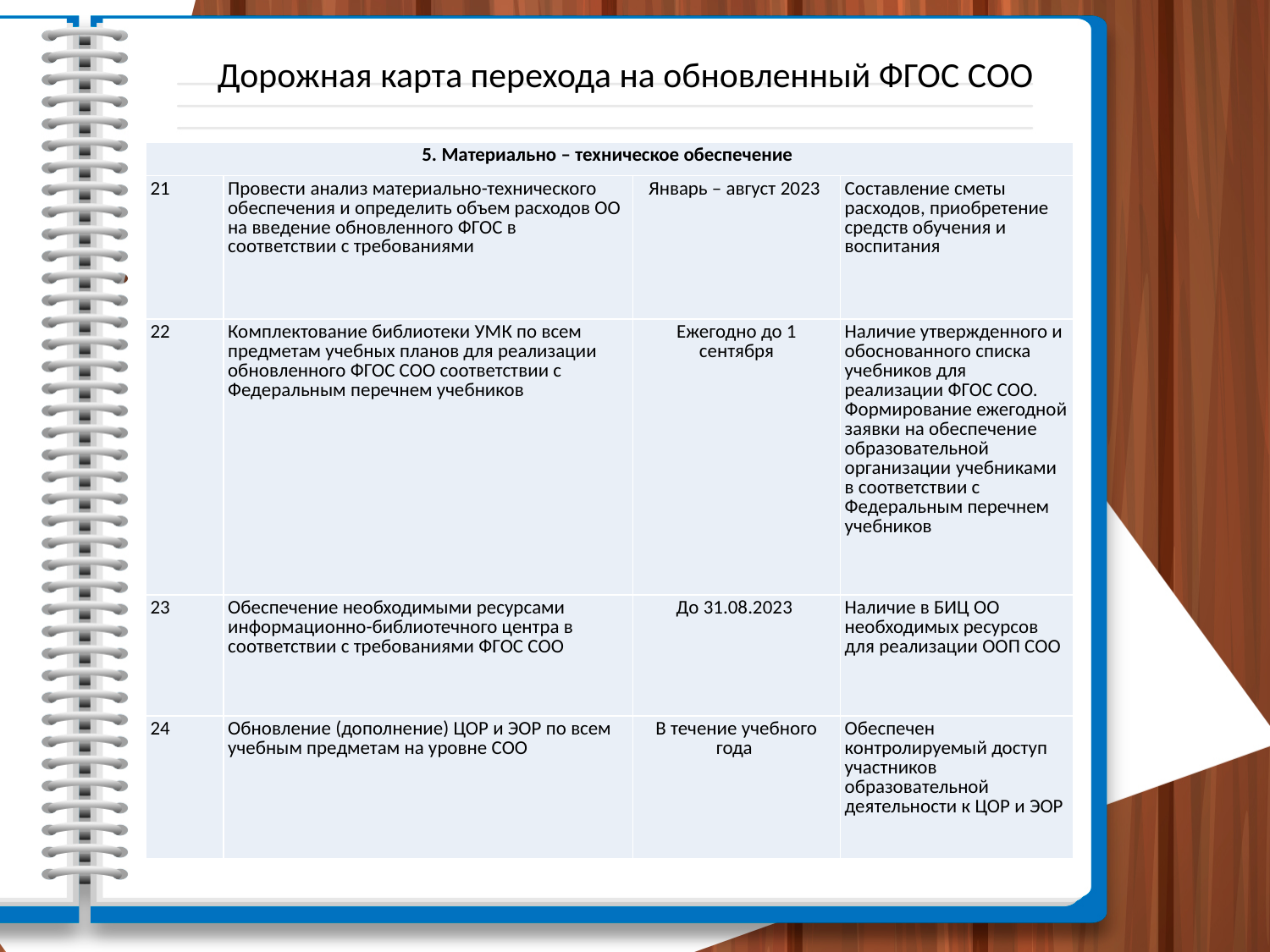

# Дорожная карта перехода на обновленный ФГОС СОО
| 5. Материально – техническое обеспечение |  |  |  |
| --- | --- | --- | --- |
| 21 | Провести анализ материально-технического обеспечения и определить объем расходов ОО на введение обновленного ФГОС в соответствии с требованиями | Январь – август 2023 | Составление сметы расходов, приобретение средств обучения и воспитания |
| 22 | Комплектование библиотеки УМК по всем предметам учебных планов для реализации обновленного ФГОС СОО соответствии с Федеральным перечнем учебников | Ежегодно до 1 сентября | Наличие утвержденного и обоснованного списка учебников для реализации ФГОС СОО. Формирование ежегодной заявки на обеспечение образовательной организации учебниками в соответствии с Федеральным перечнем учебников |
| 23 | Обеспечение необходимыми ресурсами информационно-библиотечного центра в соответствии с требованиями ФГОС СОО | До 31.08.2023 | Наличие в БИЦ ОО необходимых ресурсов для реализации ООП СОО |
| 24 | Обновление (дополнение) ЦОР и ЭОР по всем учебным предметам на уровне СОО | В течение учебного года | Обеспечен контролируемый доступ участников образовательной деятельности к ЦОР и ЭОР |